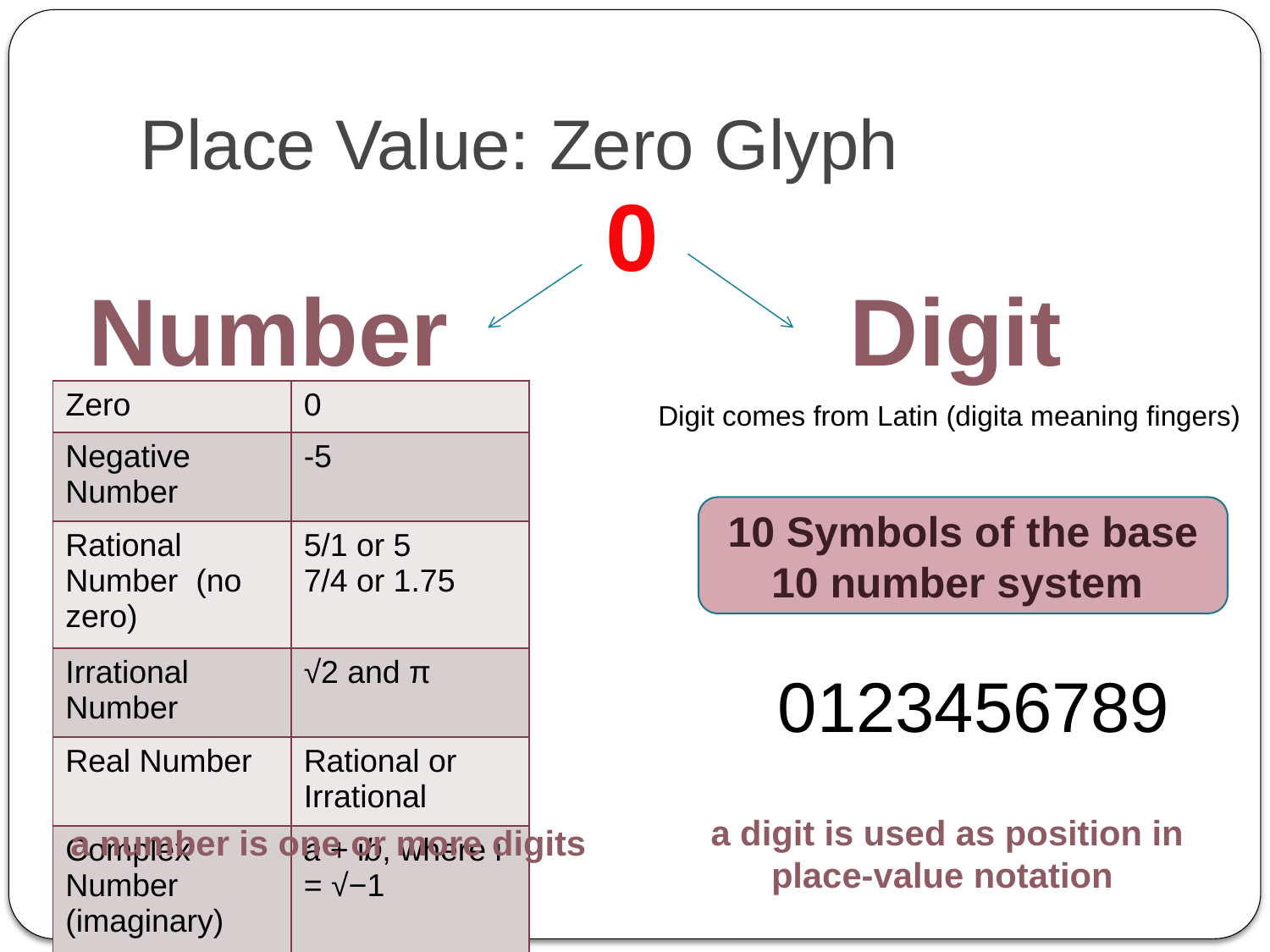

# Place Value: Zero Glyph
0
Number
Digit
| Zero | 0 |
| --- | --- |
| Negative Number | -5 |
| Rational Number (no zero) | 5/1 or 5 7/4 or 1.75 |
| Irrational Number | √2 and π |
| Real Number | Rational or Irrational |
| Complex Number (imaginary) | a + ib, where i = √−1 |
Digit comes from Latin (digita meaning fingers)
10 Symbols of the base 10 number system
0123456789
a digit is used as position in place-value notation
a number is one or more digits